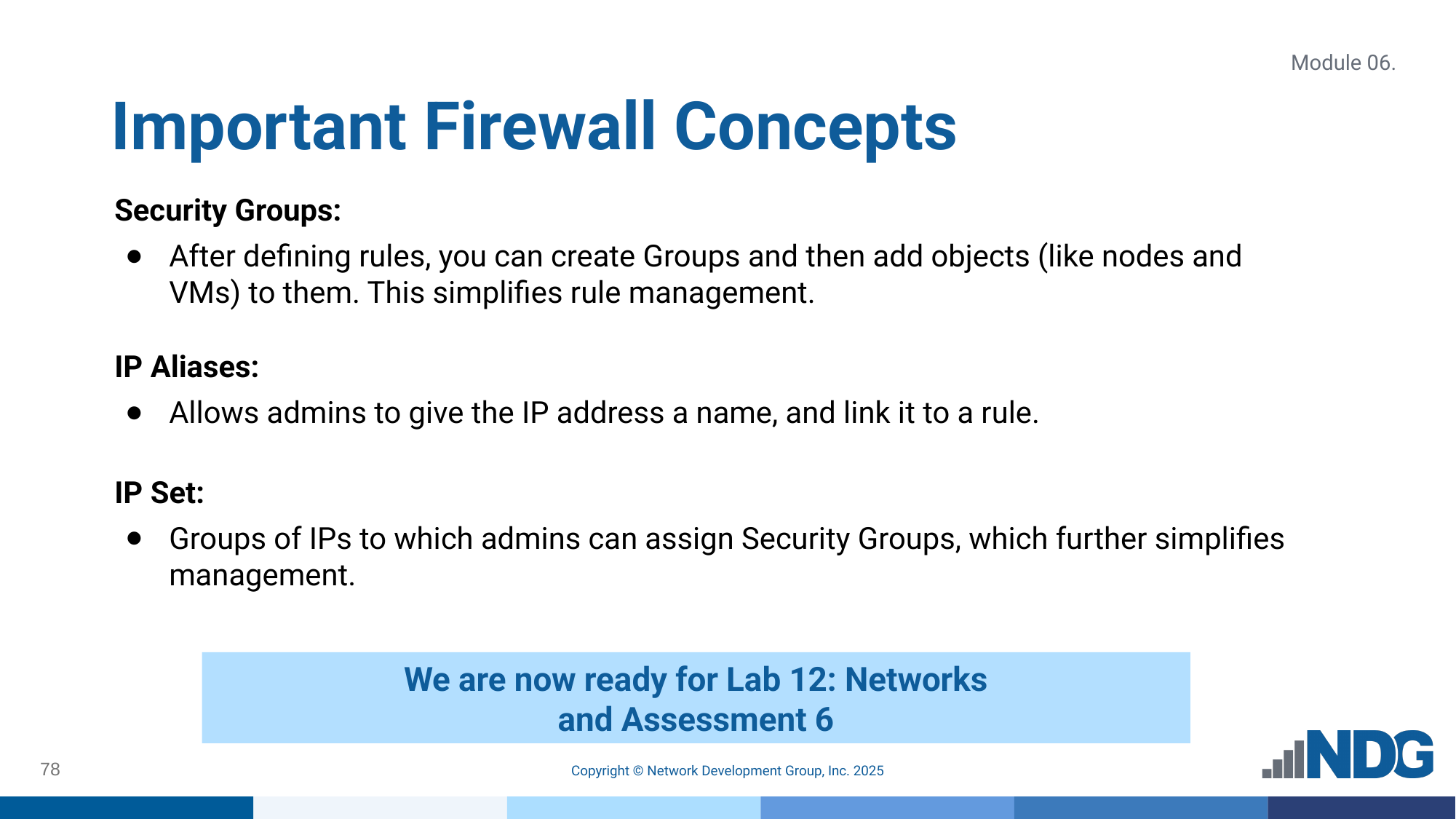

# Important Firewall Concepts
Module 06.
Security Groups:
After defining rules, you can create Groups and then add objects (like nodes and VMs) to them. This simplifies rule management.

IP Aliases:
Allows admins to give the IP address a name, and link it to a rule.

IP Set:
Groups of IPs to which admins can assign Security Groups, which further simplifies management.
We are now ready for Lab 12: Networks
and Assessment 6